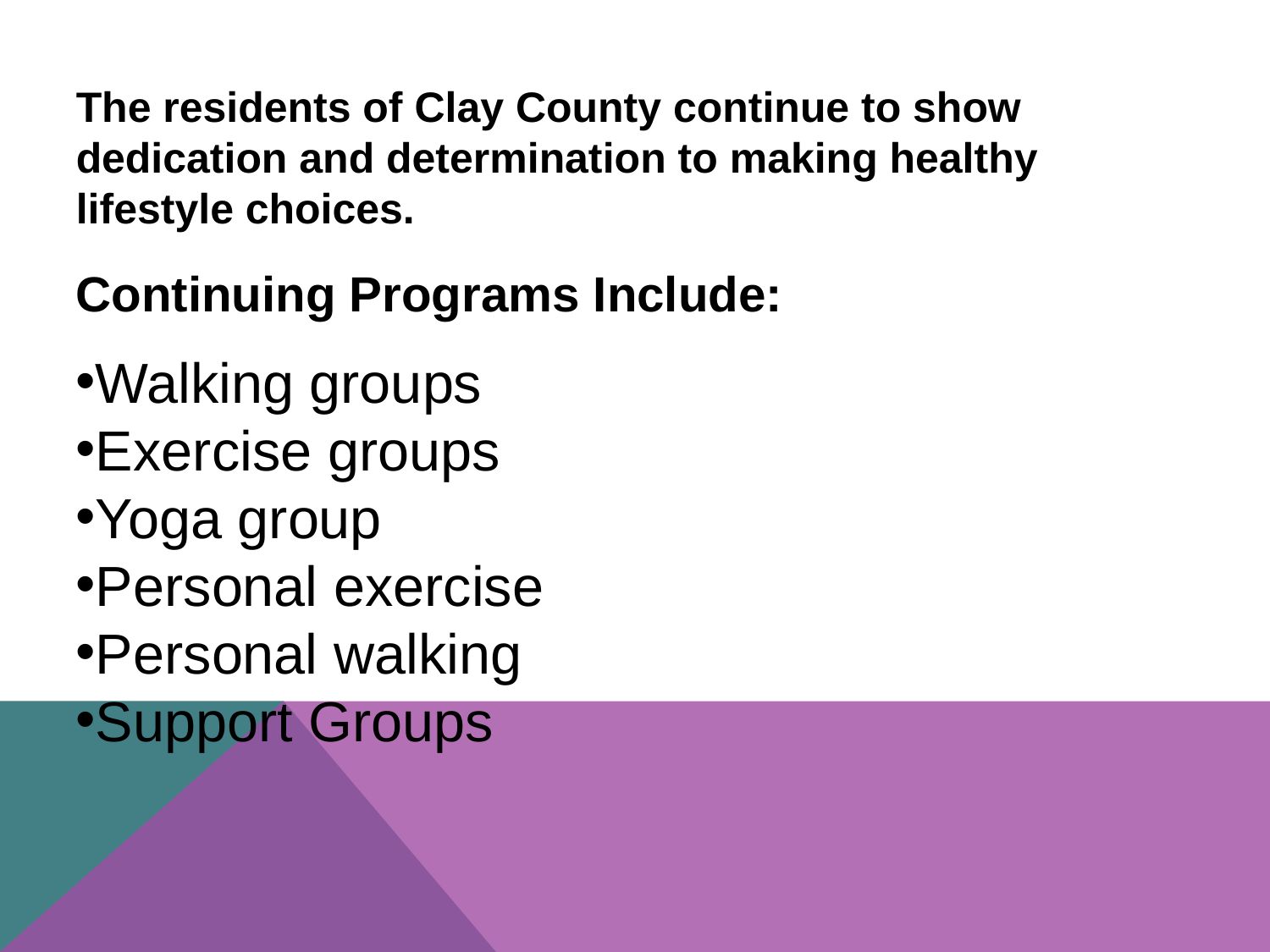

The residents of Clay County continue to show dedication and determination to making healthy lifestyle choices.

Continuing Programs Include:

Walking groups
Exercise groups
Yoga group
Personal exercise
Personal walking
Support Groups